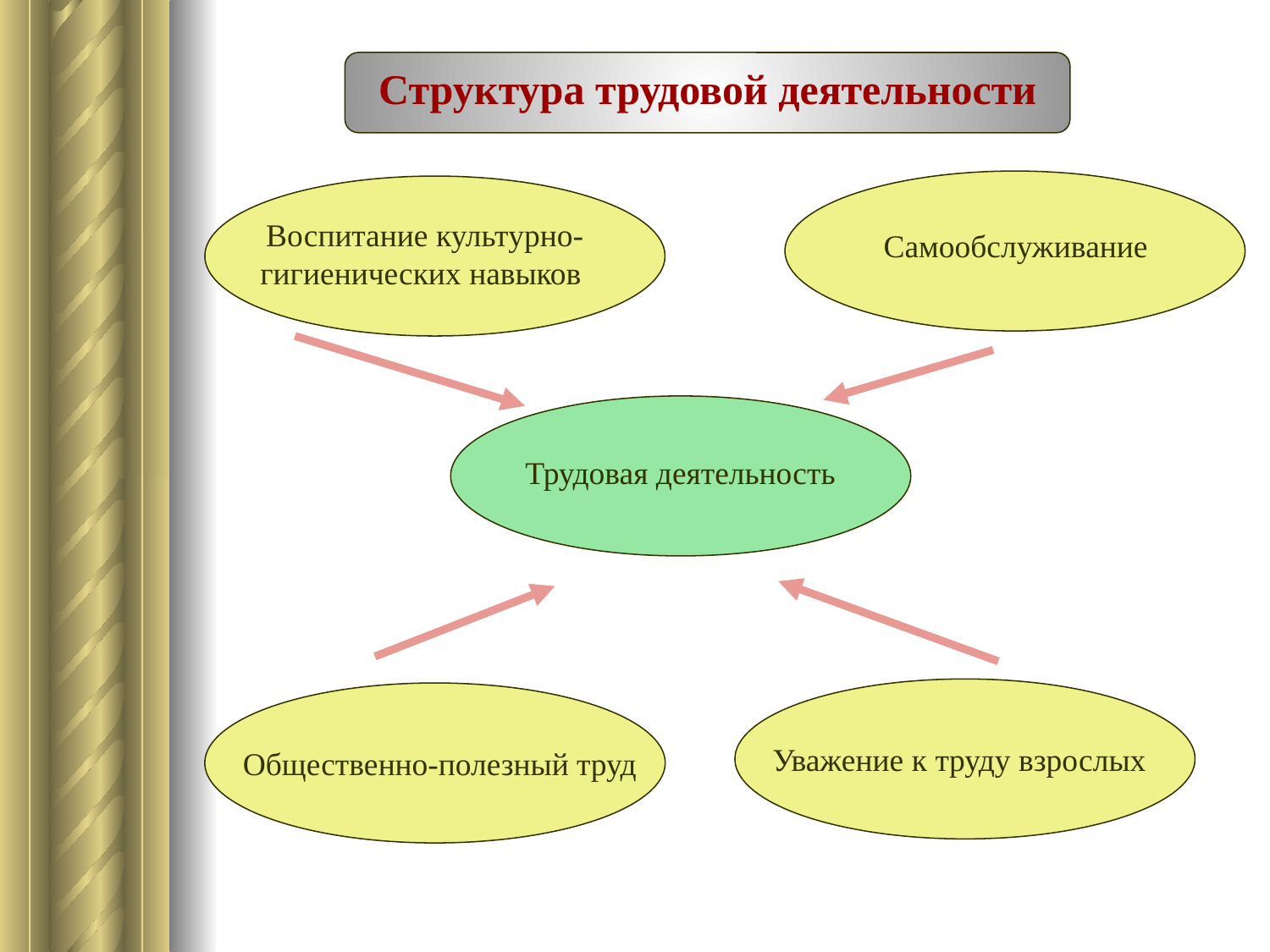

Структура трудовой деятельности

Воспитание культурно-гигиенических навыков

Самообслуживание

Трудовая деятельность

Уважение к труду взрослых
Общественно-полезный труд